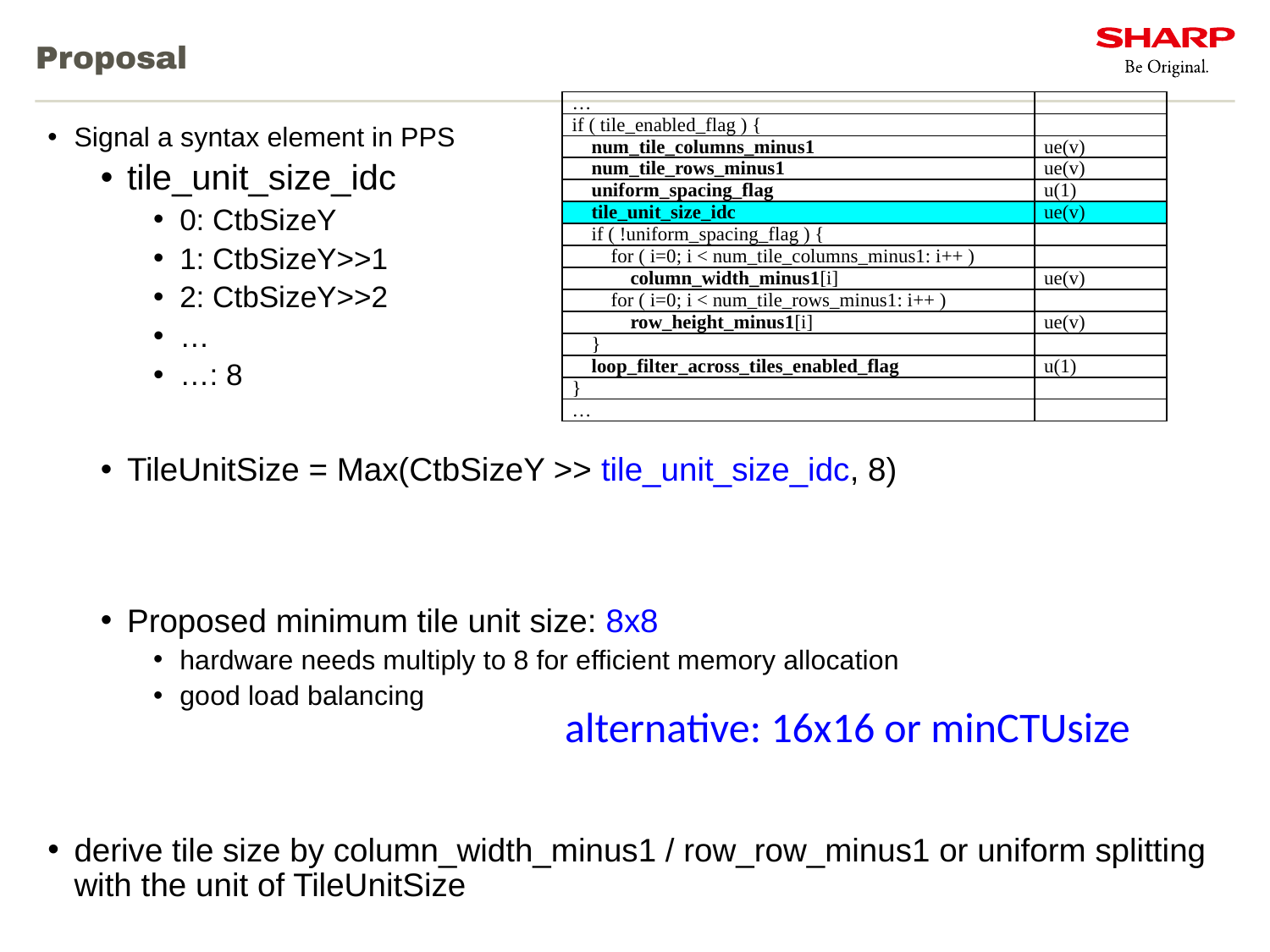

# Proposal
| … |  |
| --- | --- |
| if ( tile\_enabled\_flag ) { |  |
| num\_tile\_columns\_minus1 | ue(v) |
| num\_tile\_rows\_minus1 | ue(v) |
| uniform\_spacing\_flag | u(1) |
| tile\_unit\_size\_idc | ue(v) |
| if ( !uniform\_spacing\_flag ) { |  |
| for ( i=0; i < num\_tile\_columns\_minus1: i++ ) |  |
| column\_width\_minus1[i] | ue(v) |
| for ( i=0; i < num\_tile\_rows\_minus1: i++ ) |  |
| row\_height\_minus1[i] | ue(v) |
| } |  |
| loop\_filter\_across\_tiles\_enabled\_flag | u(1) |
| } |  |
| … |  |
Signal a syntax element in PPS
tile_unit_size_idc
0: CtbSizeY
1: CtbSizeY>>1
2: CtbSizeY>>2
…
…: 8

TileUnitSize = Max(CtbSizeY >> tile_unit_size_idc, 8)

Proposed minimum tile unit size: 8x8
hardware needs multiply to 8 for efficient memory allocation
good load balancing

derive tile size by column_width_minus1 / row_row_minus1 or uniform splitting with the unit of TileUnitSize

alternative: 16x16 or minCTUsize